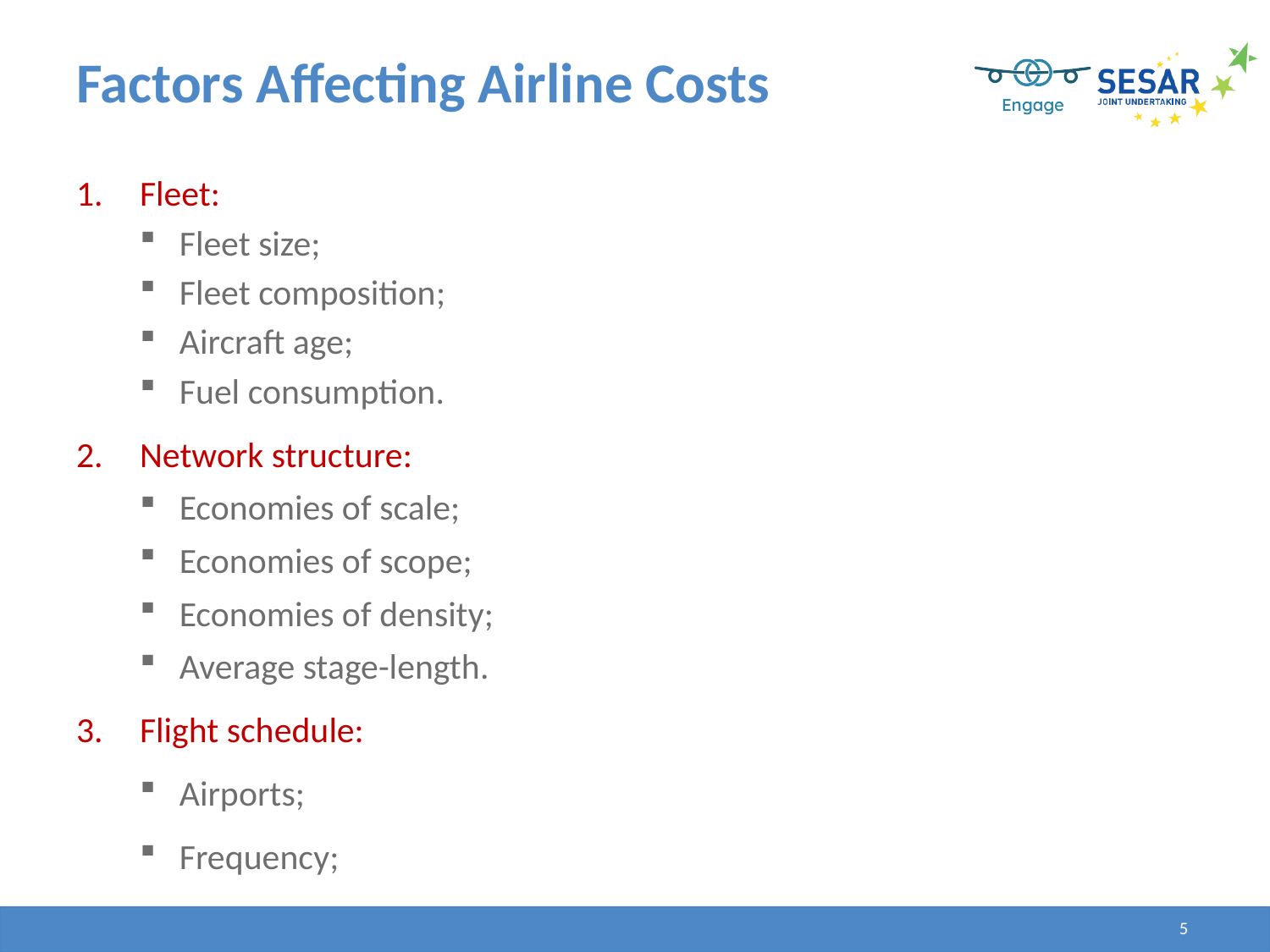

# Factors Affecting Airline Costs
Fleet:
Fleet size;
Fleet composition;
Aircraft age;
Fuel consumption.
Network structure:
Economies of scale;
Economies of scope;
Economies of density;
Average stage-length.
Flight schedule:
Airports;
Frequency;
5